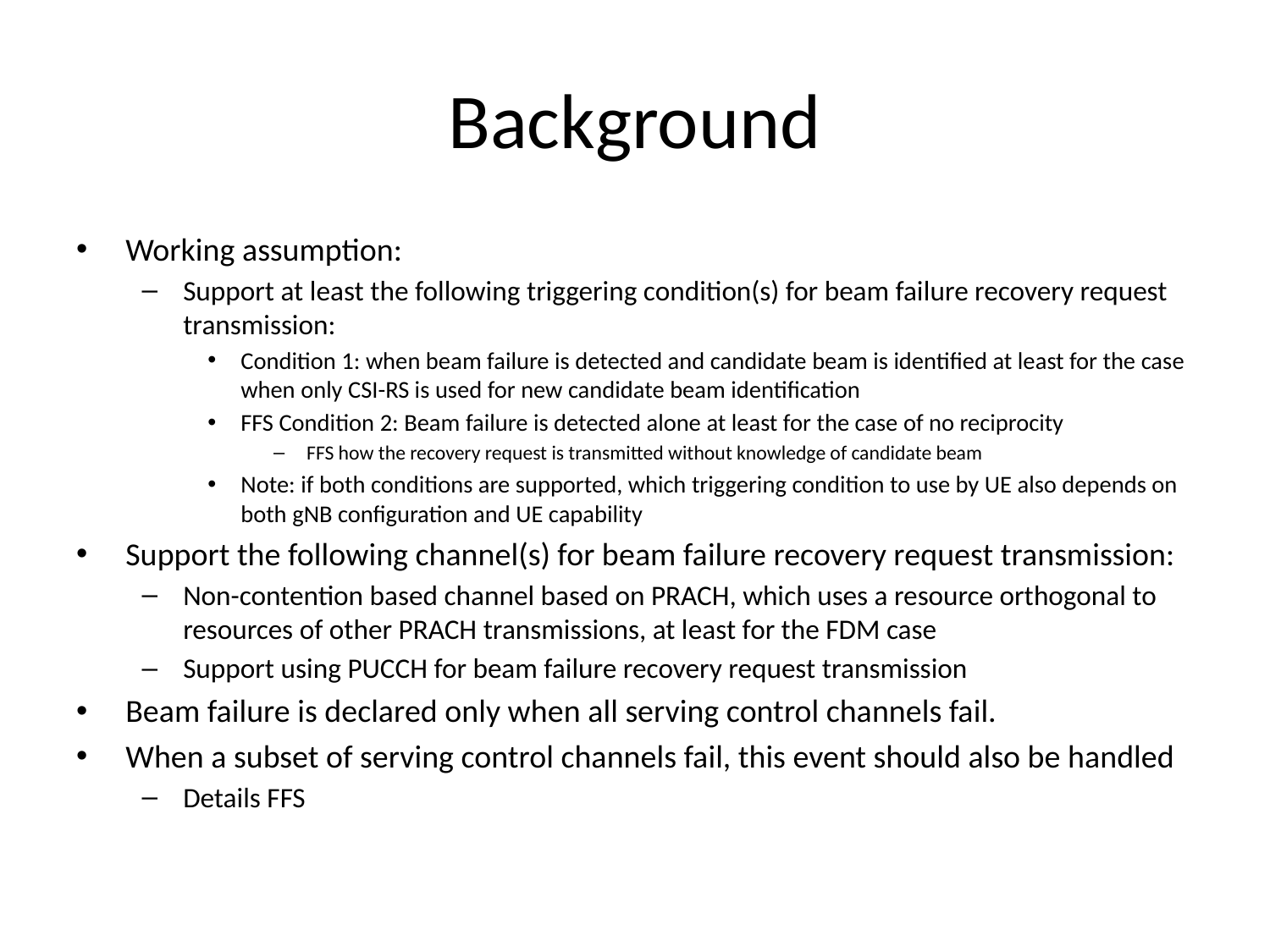

# Background
Working assumption:
Support at least the following triggering condition(s) for beam failure recovery request transmission:
Condition 1: when beam failure is detected and candidate beam is identified at least for the case when only CSI-RS is used for new candidate beam identification
FFS Condition 2: Beam failure is detected alone at least for the case of no reciprocity
FFS how the recovery request is transmitted without knowledge of candidate beam
Note: if both conditions are supported, which triggering condition to use by UE also depends on both gNB configuration and UE capability
Support the following channel(s) for beam failure recovery request transmission:
Non-contention based channel based on PRACH, which uses a resource orthogonal to resources of other PRACH transmissions, at least for the FDM case
Support using PUCCH for beam failure recovery request transmission
Beam failure is declared only when all serving control channels fail.
When a subset of serving control channels fail, this event should also be handled
Details FFS